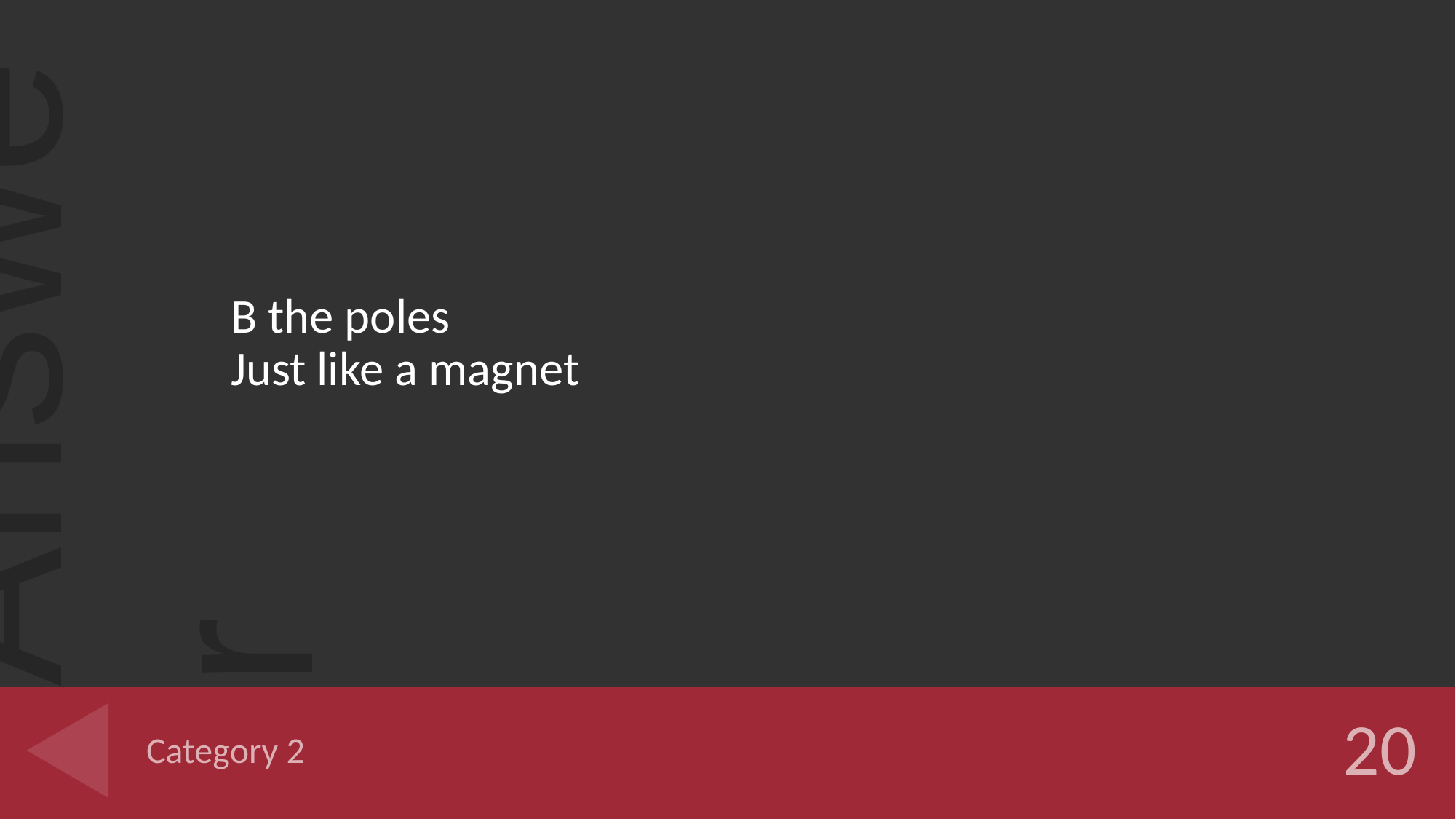

B the poles
Just like a magnet
# Category 2
20